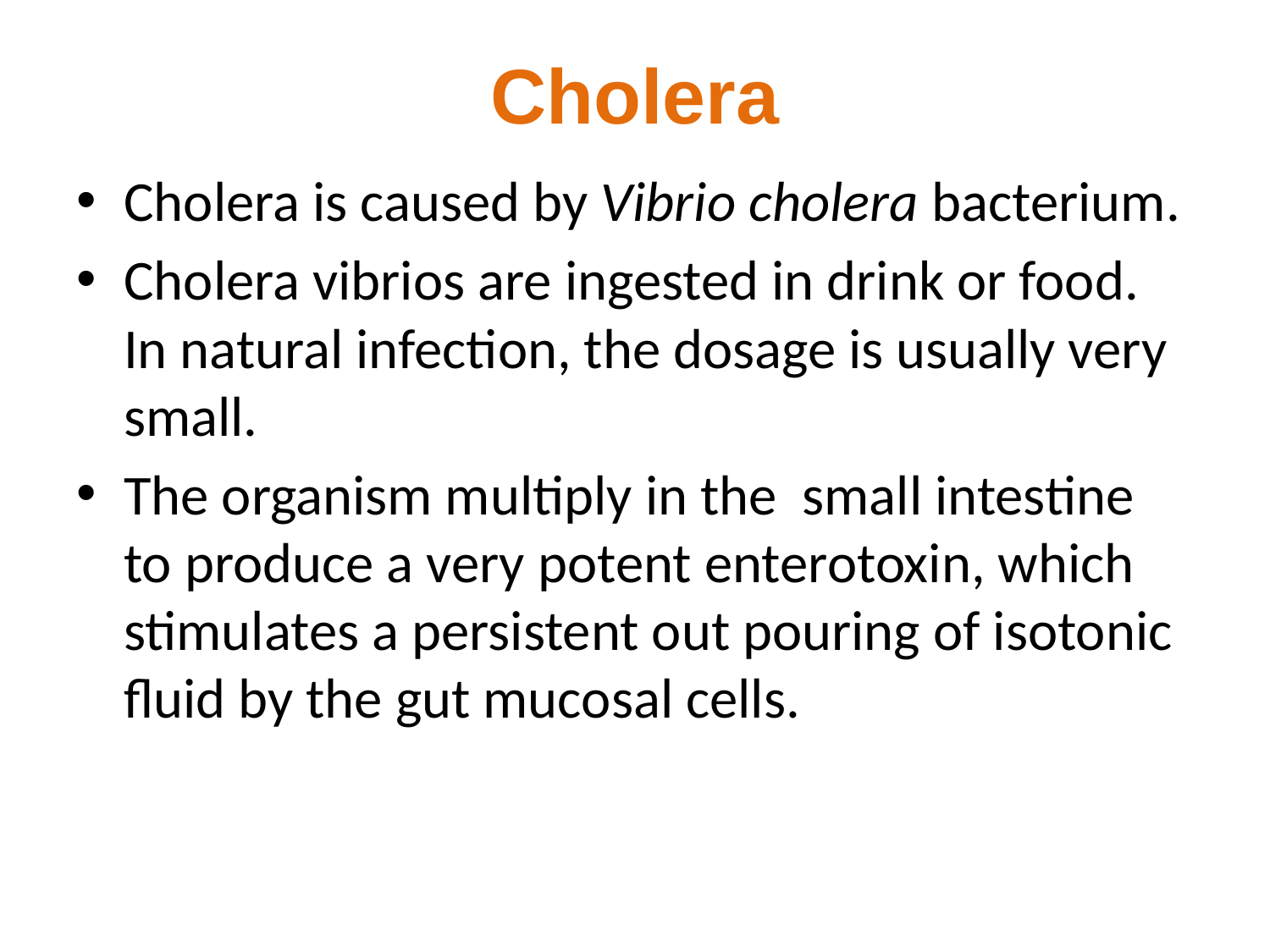

# Cholera
Cholera is caused by Vibrio cholera bacterium.
Cholera vibrios are ingested in drink or food. In natural infection, the dosage is usually very small.
The organism multiply in the  small intestine to produce a very potent enterotoxin, which stimulates a persistent out pouring of isotonic fluid by the gut mucosal cells.